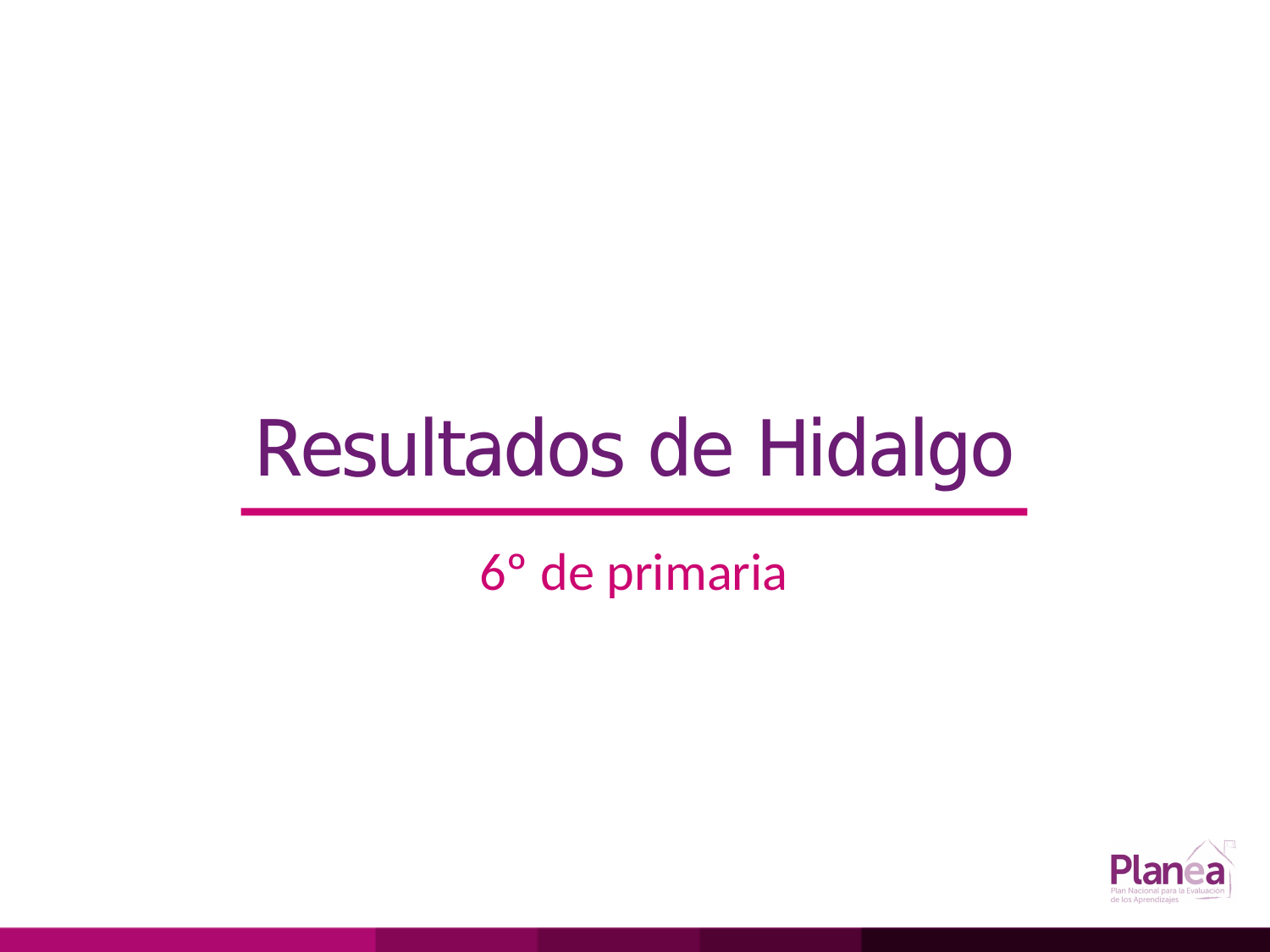

# Resultados de Hidalgo

6º de primaria